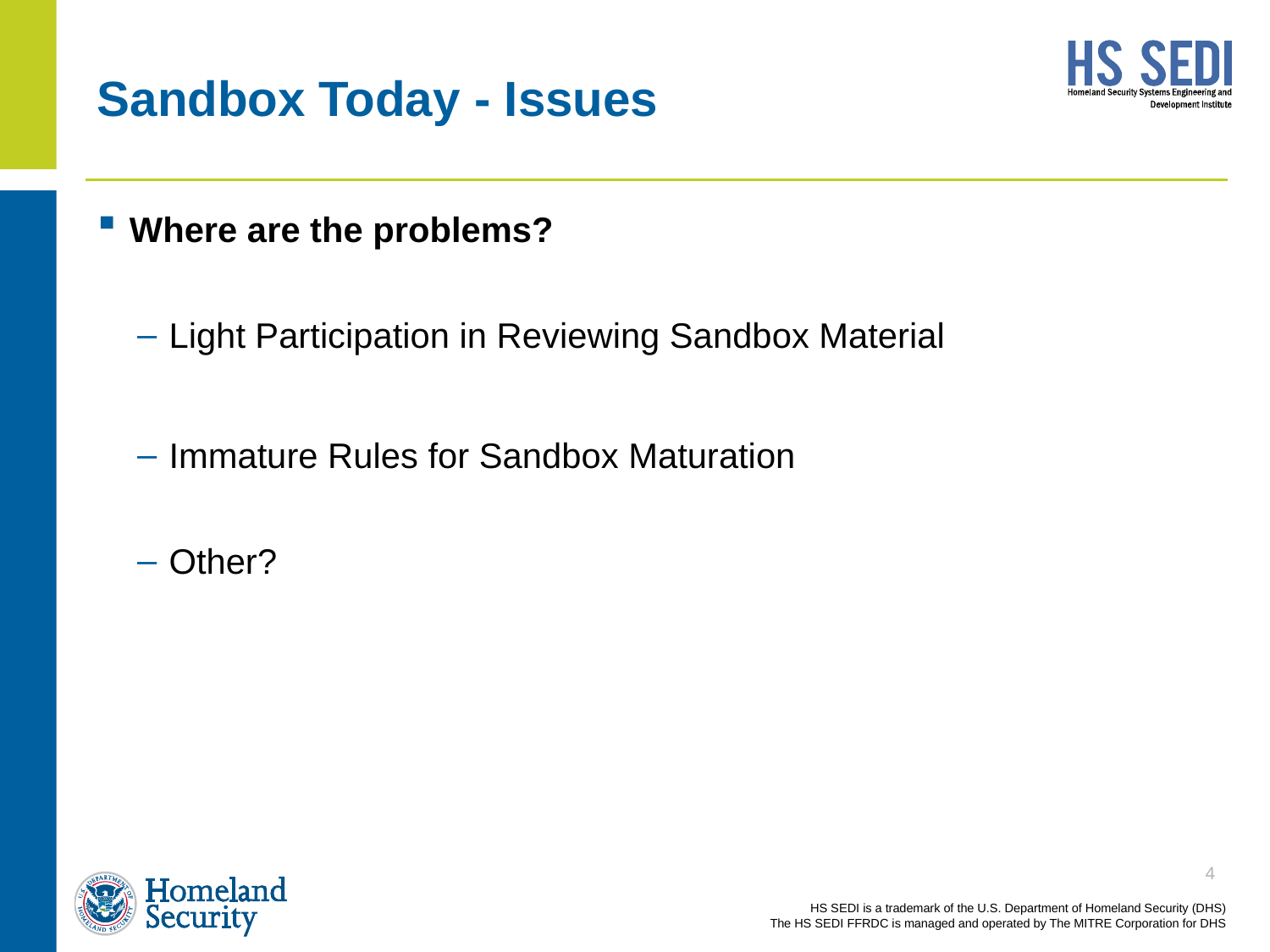

# Sandbox Today - Issues
Where are the problems?

Light Participation in Reviewing Sandbox Material

Immature Rules for Sandbox Maturation

Other?

4